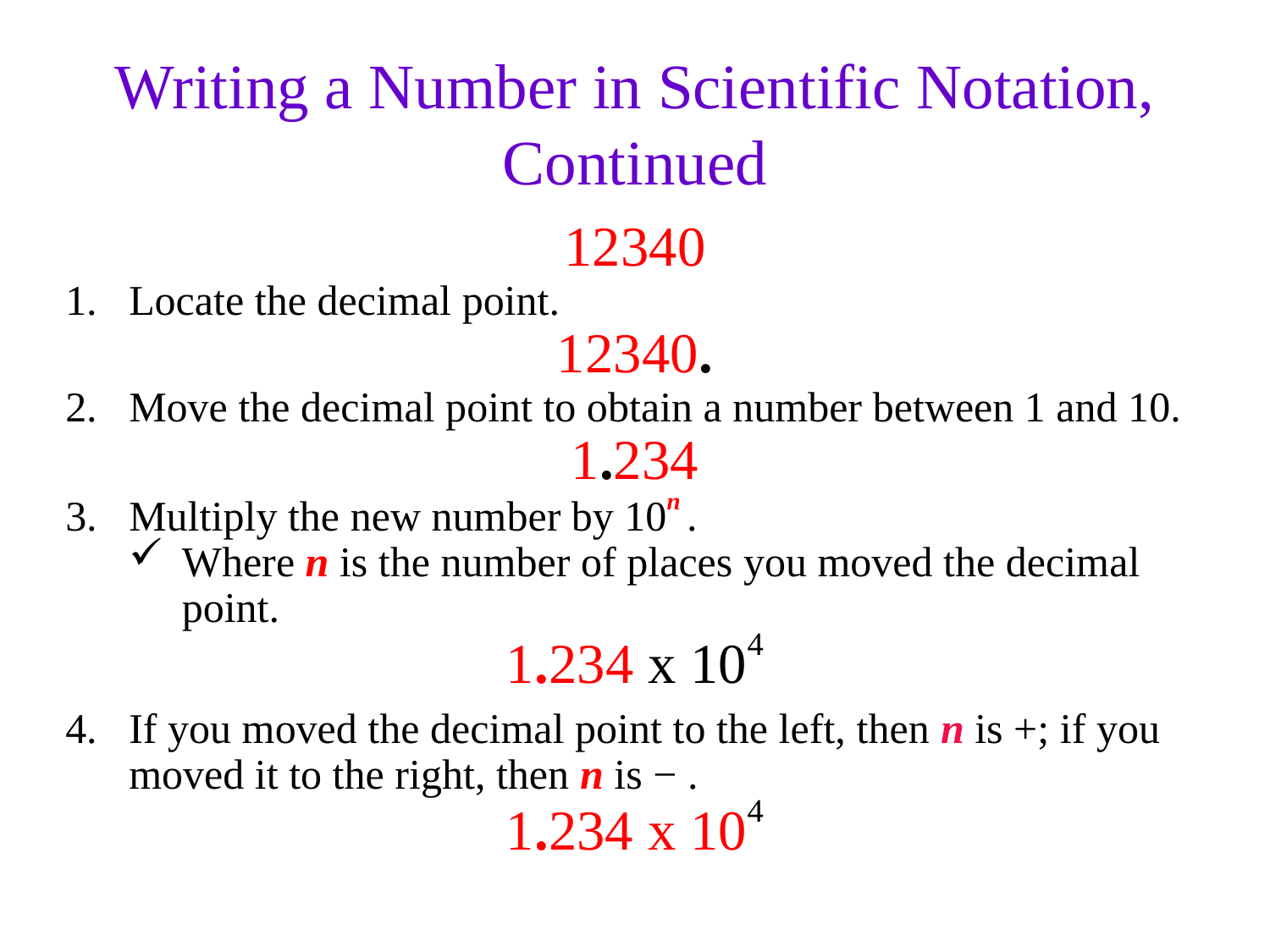

Writing a Number in Scientific Notation, Continued
12340
1.	Locate the decimal point.
12340.
2.	Move the decimal point to obtain a number between 1 and 10.
1.234
3.	Multiply the new number by 10n .
Where n is the number of places you moved the decimal point.
1.234 x 104
4.	If you moved the decimal point to the left, then n is +; if you moved it to the right, then n is − .
1.234 x 104